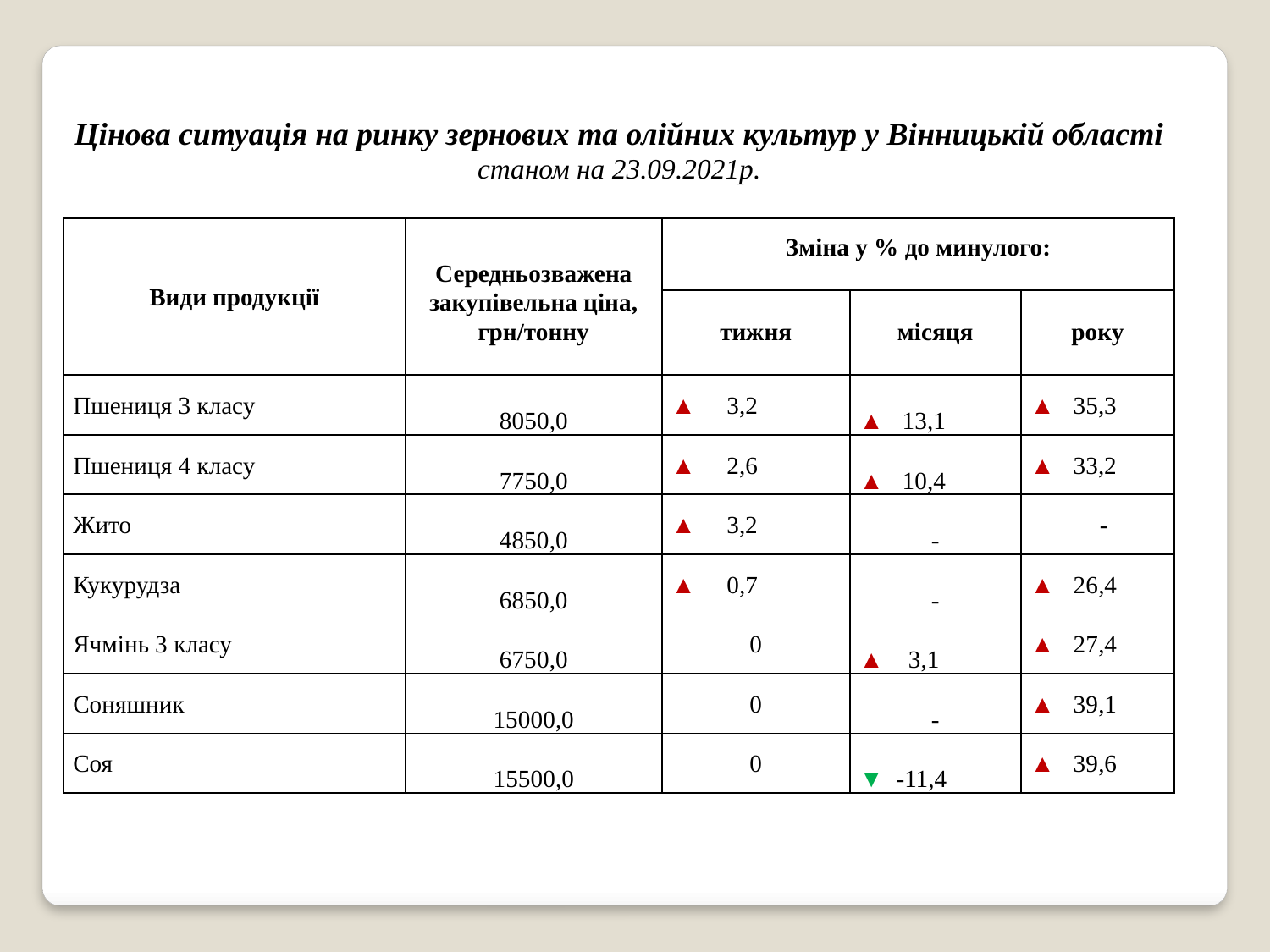

| Цінова ситуація на ринку зернових та олійних культур у Вінницькій області станом на 23.09.2021р. |  |  |  |  |
| --- | --- | --- | --- | --- |
| Види продукції | Середньозважена закупівельна ціна, грн/тонну | Зміна у % до минулого: |  |  |
|  |  | тижня | місяця | року |
| Пшениця 3 класу | 8050,0 | ▲ 3,2 | ▲ 13,1 | ▲ 35,3 |
| Пшениця 4 класу | 7750,0 | ▲ 2,6 | ▲ 10,4 | ▲ 33,2 |
| Жито | 4850,0 | ▲ 3,2 | - | - |
| Кукурудза | 6850,0 | ▲ 0,7 | - | ▲ 26,4 |
| Ячмінь 3 класу | 6750,0 | 0 | ▲ 3,1 | ▲ 27,4 |
| Соняшник | 15000,0 | 0 | - | ▲ 39,1 |
| Соя | 15500,0 | 0 | ▼ -11,4 | ▲ 39,6 |